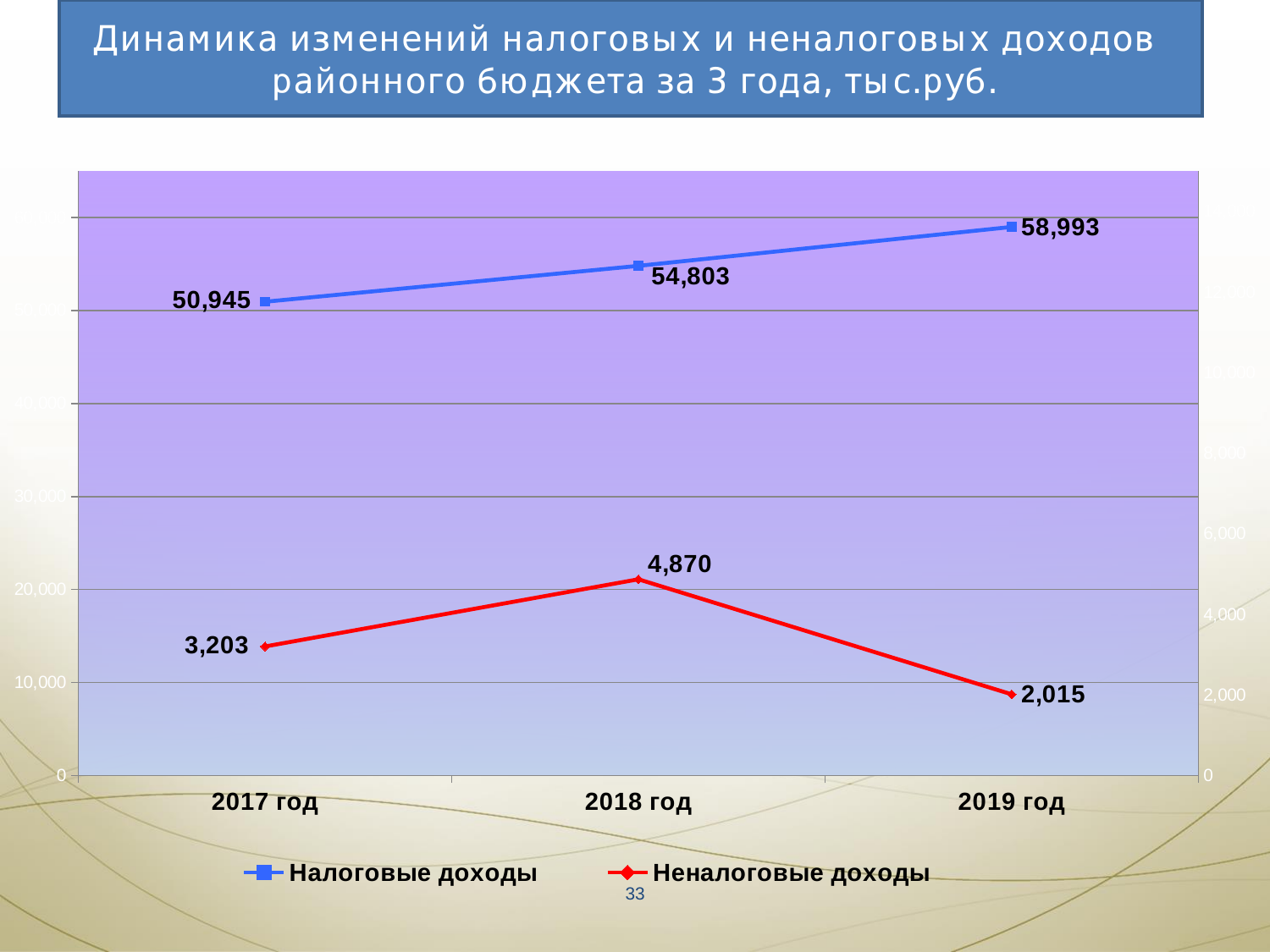

Динамика изменений налоговых и неналоговых доходов
 районного бюджета за 3 года, тыс.руб.

### Chart

| Category | Налоговые доходы | Неналоговые доходы |
|---|---|---|
| 2017 год | 50945.0 | 3203.0 |
| 2018 год | 54803.0 | 4870.0 |
| 2019 год | 58993.0 | 2015.0 |
33
Итоги       2003